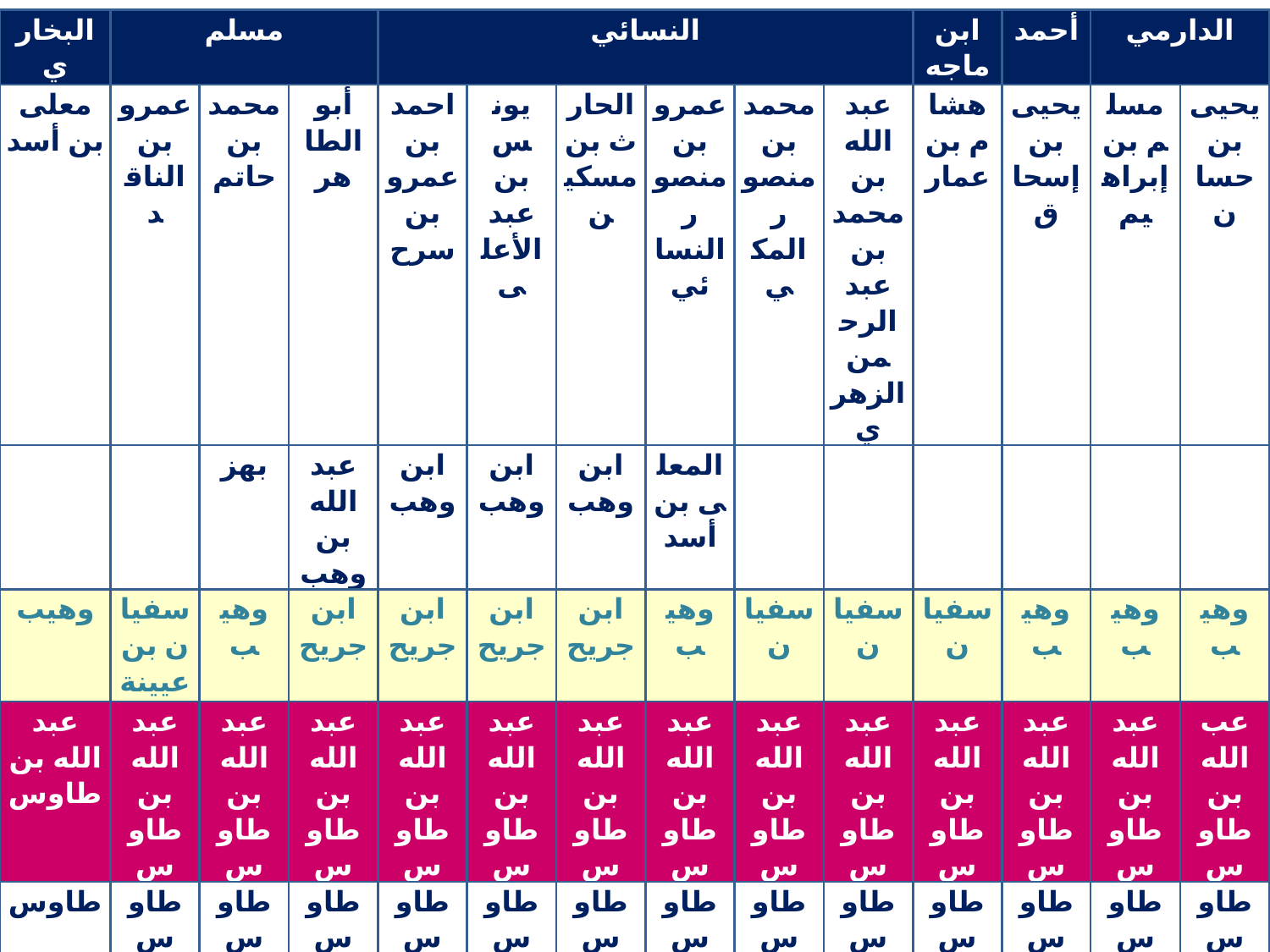

| البخاري | مسلم |  |  | النسائي |  |  |  |  |  | ابن ماجه | أحمد | الدارمي |  |
| --- | --- | --- | --- | --- | --- | --- | --- | --- | --- | --- | --- | --- | --- |
| معلى بن أسد | عمرو بن الناقد | محمد بن حاتم | أبو الطاهر | احمد بن عمرو بن سرح | يونس بن عبد الأعلى | الحارث بن مسكين | عمرو بن منصور النسائي | محمد بن منصور المكي | عبد الله بن محمد بن عبد الرحمن الزهري | هشام بن عمار | يحيى بن إسحاق | مسلم بن إبراهيم | يحيى بن حسان |
|  |  | بهز | عبد الله بن وهب | ابن وهب | ابن وهب | ابن وهب | المعلى بن أسد |  |  |  |  |  |  |
| وهيب | سفيان بن عيينة | وهيب | ابن جريح | ابن جريح | ابن جريح | ابن جريح | وهيب | سفيان | سفيان | سفيان | وهيب | وهيب | وهيب |
| عبد الله بن طاوس | عبد الله بن طاوس | عبد الله بن طاوس | عبد الله بن طاوس | عبد الله بن طاوس | عبد الله بن طاوس | عبد الله بن طاوس | عبد الله بن طاوس | عبد الله بن طاوس | عبد الله بن طاوس | عبد الله بن طاوس | عبد الله بن طاوس | عبد الله بن طاوس | عب الله بن طاوس |
| طاوس | طاوس | طاوس | طاوس | طاوس | طاوس | طاوس | طاوس | طاوس | طاوس | طاوس | طاوس | طاوس | طاوس |
| ابن عباس | ابن عباس | ابن عباس | ابن عباس | ابن عباس | ابن عباس | ابن عباس | ابن عباس | ابن عباس | ابن عباس | ابن عباس | ابن عباس | ابن عباس | ابن عباس |
| الرسول صلى الله عليه و سلم | الرسول صلى الله عليه و سلم | الرسول صلى الله عليه و سلم | الرسول صلى الله عليه و سلم | الرسول صلى الله عليه و سلم | الرسول صلى الله عليه و سلم | الرسول صلى الله عليه و سلم | الرسول صلى الله عليه و سلم | الرسول صلى الله عليه و سلم | الرسول صلى الله عليه و سلم | الرسول صلى الله عليه و سلم | الرسول صلى الله عليه و سلم | الرسول صلى الله عليه و سلم | الرسول صلى الله عليه و سلم |